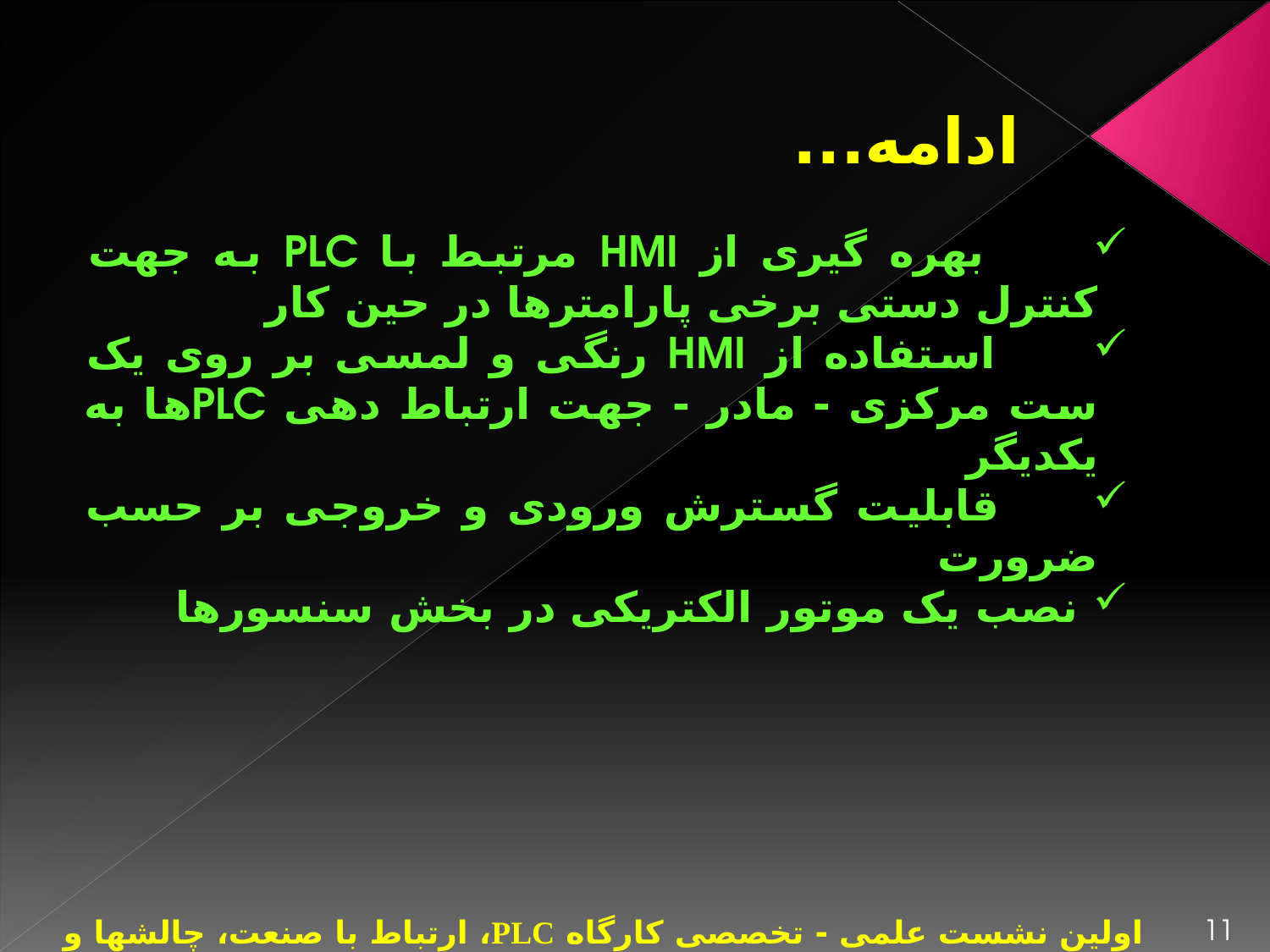

# ادامه...
     بهره گیری از HMI مرتبط با PLC به جهت کنترل دستی برخی پارامترها در حین کار
     استفاده از HMI رنگی و لمسی بر روی یک ست مرکزی - مادر - جهت ارتباط دهی PLC‏ها به یکدیگر
     قابلیت گسترش ورودی و خروجی بر حسب ضرورت
 نصب یک موتور الکتریکی در بخش سنسورها
11
اولین نشست علمی - تخصصی کارگاه PLC، ارتباط با صنعت، چالش‏ها و راهکارها – بهمن 93